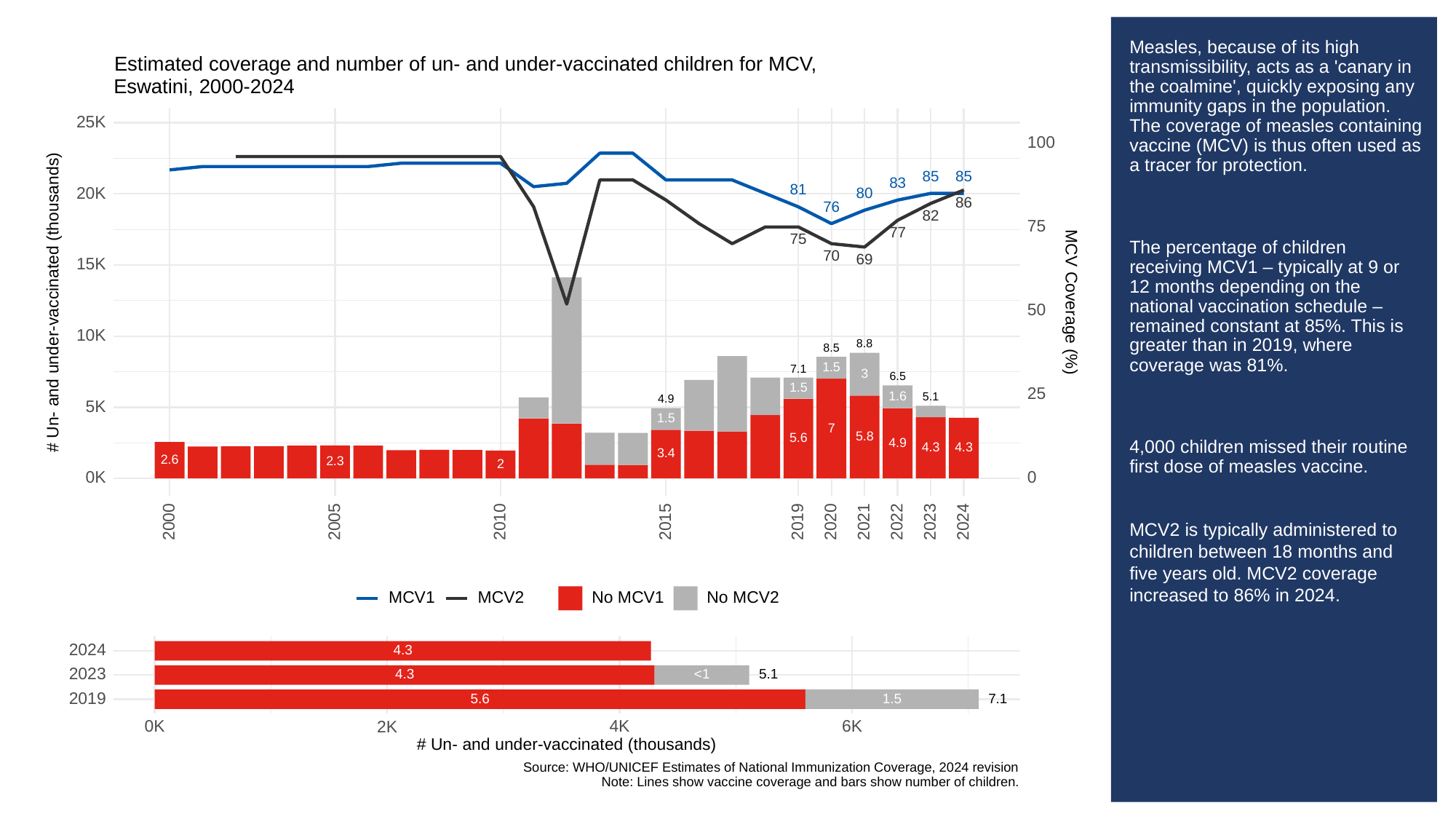

# Measles, because of its high transmissibility, acts as a 'canary in the coalmine', quickly exposing any immunity gaps in the population. The coverage of measles containing vaccine (MCV) is thus often used as a tracer for protection.

The percentage of children receiving MCV1 – typically at 9 or 12 months depending on the national vaccination schedule – remained constant at 85%. This is greater than in 2019, where coverage was 81%.

4,000 children missed their routine first dose of measles vaccine.

MCV2 is typically administered to children between 18 months and five years old. MCV2 coverage increased to 86% in 2024.

Estimated coverage and number of un- and under-vaccinated children for MCV,
Eswatini, 2000-2024

25K

100

85
85
83
81
20K
80

86
76
82
75
77

75
70
69
15K

# Un- and under-vaccinated (thousands)
MCV Coverage (%)

50
10K

8.8
8.5

1.5
7.1
3

6.5

1.5

25
1.6
5.1
4.9

5K

1.5

7

5.8

5.6
4.9

4.3
4.3

3.4

2.6
2.3
2

0K
0

2023
2000
2005
2010
2015
2019
2020
2021
2022
2024

MCV1
MCV2
No MCV1
No MCV2

2024
4.3

2023
4.3
5.1
<1

2019
5.6
1.5
7.1

0K
6K
2K
4K
# Un- and under-vaccinated (thousands)
Source: WHO/UNICEF Estimates of National Immunization Coverage, 2024 revision
Note: Lines show vaccine coverage and bars show number of children.